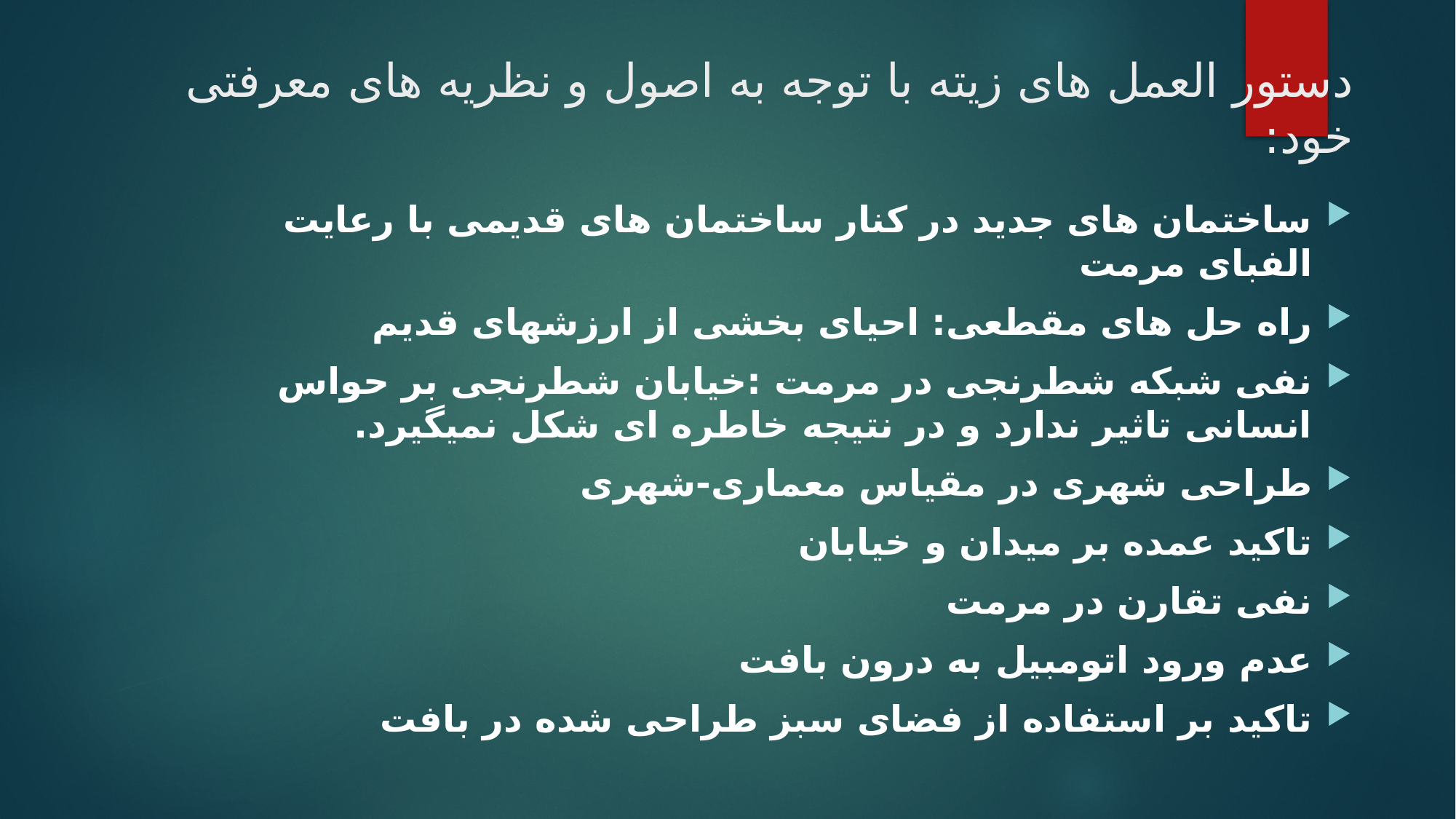

# دستور العمل های زیته با توجه به اصول و نظریه های معرفتی خود:
ساختمان های جدید در کنار ساختمان های قدیمی با رعایت الفبای مرمت
راه حل های مقطعی: احیای بخشی از ارزشهای قدیم
نفی شبکه شطرنجی در مرمت :خیابان شطرنجی بر حواس انسانی تاثیر ندارد و در نتیجه خاطره ای شکل نمیگیرد.
طراحی شهری در مقیاس معماری-شهری
تاکید عمده بر میدان و خیابان
نفی تقارن در مرمت
عدم ورود اتومبیل به درون بافت
تاکید بر استفاده از فضای سبز طراحی شده در بافت